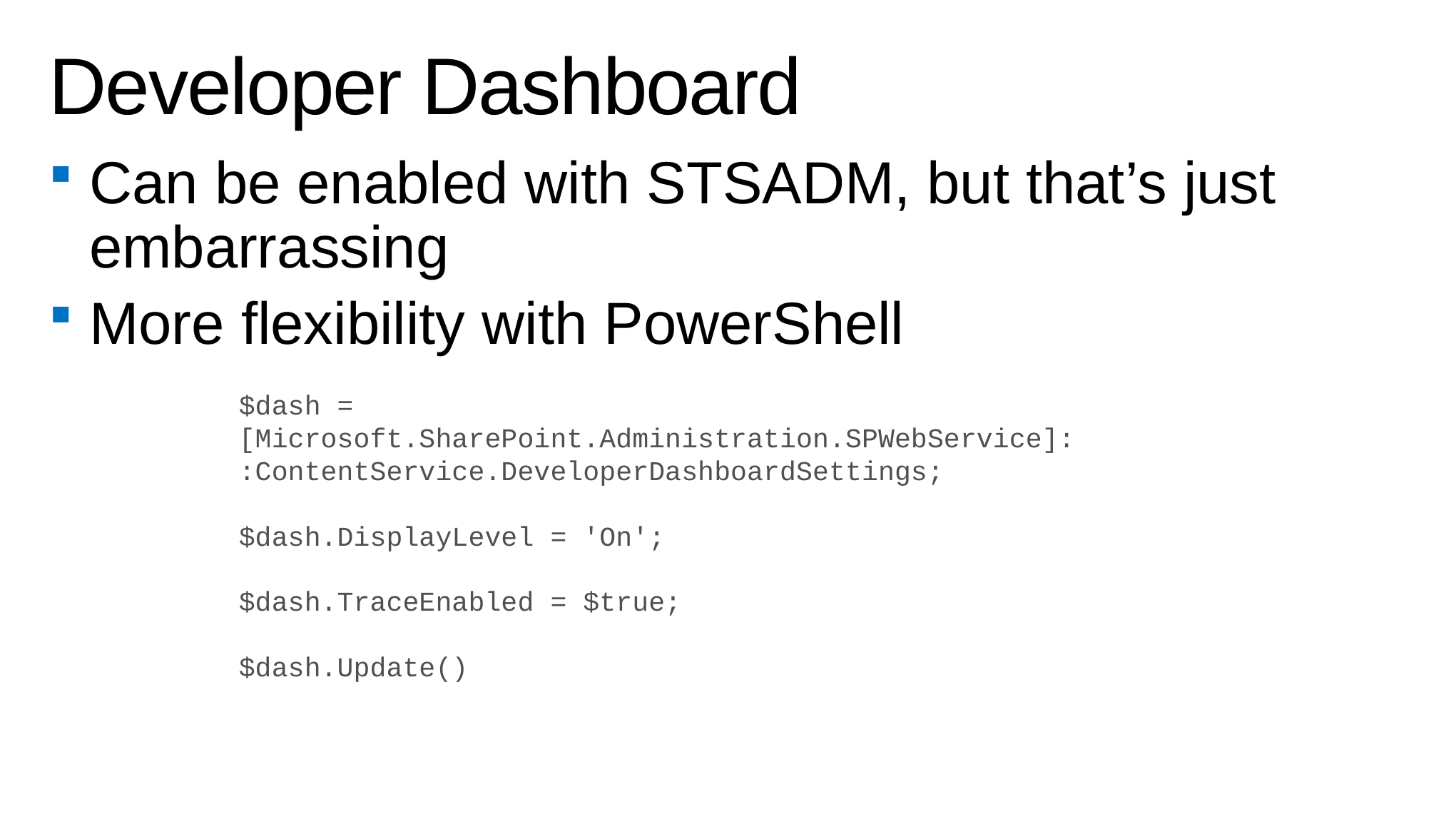

# Developer Dashboard
Can be enabled with STSADM, but that’s just embarrassing
More flexibility with PowerShell
$dash = [Microsoft.SharePoint.Administration.SPWebService]::ContentService.DeveloperDashboardSettings;

$dash.DisplayLevel = 'On';

$dash.TraceEnabled = $true;

$dash.Update()